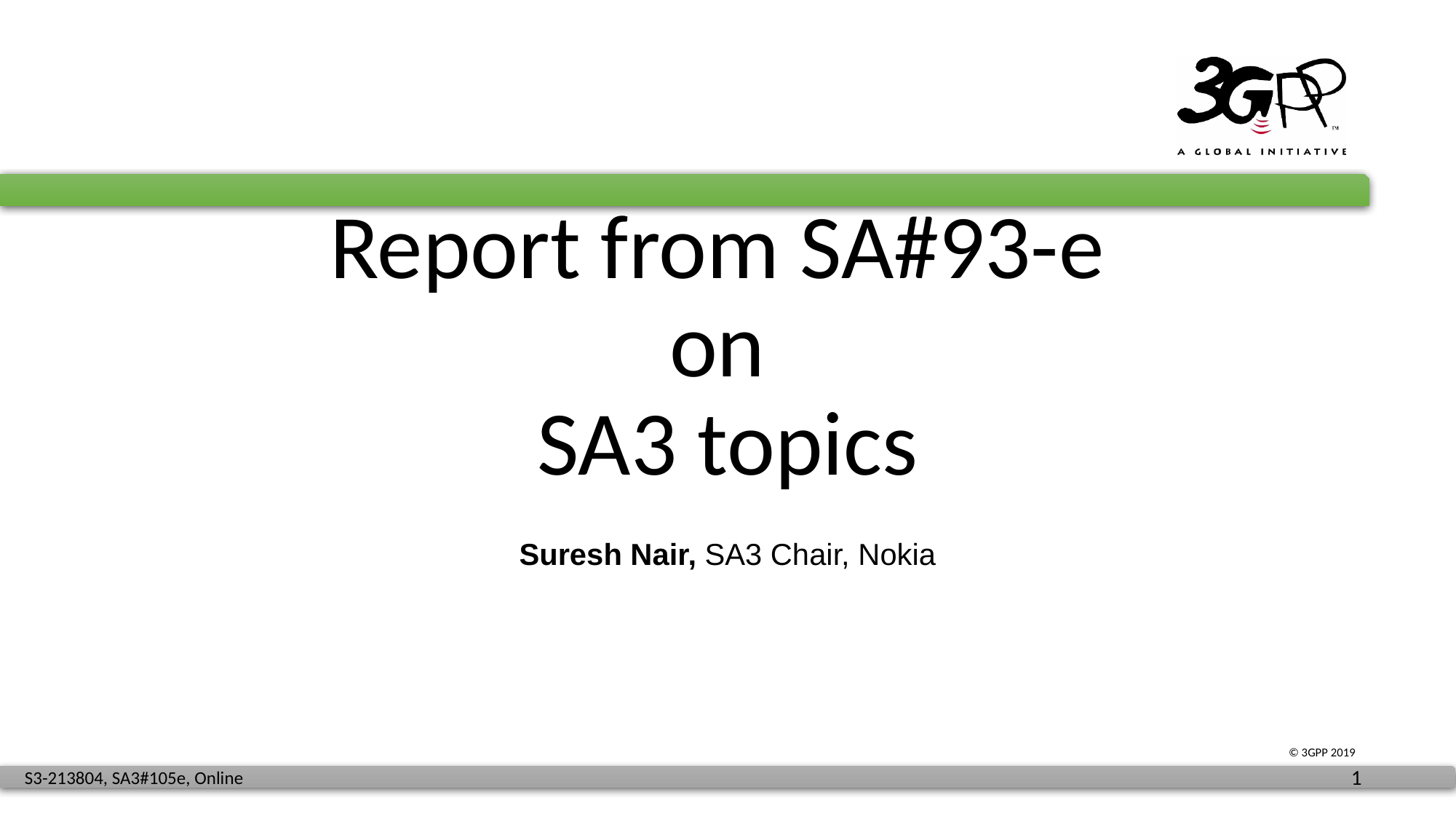

# Report from SA#93-e on SA3 topics
Suresh Nair, SA3 Chair, Nokia